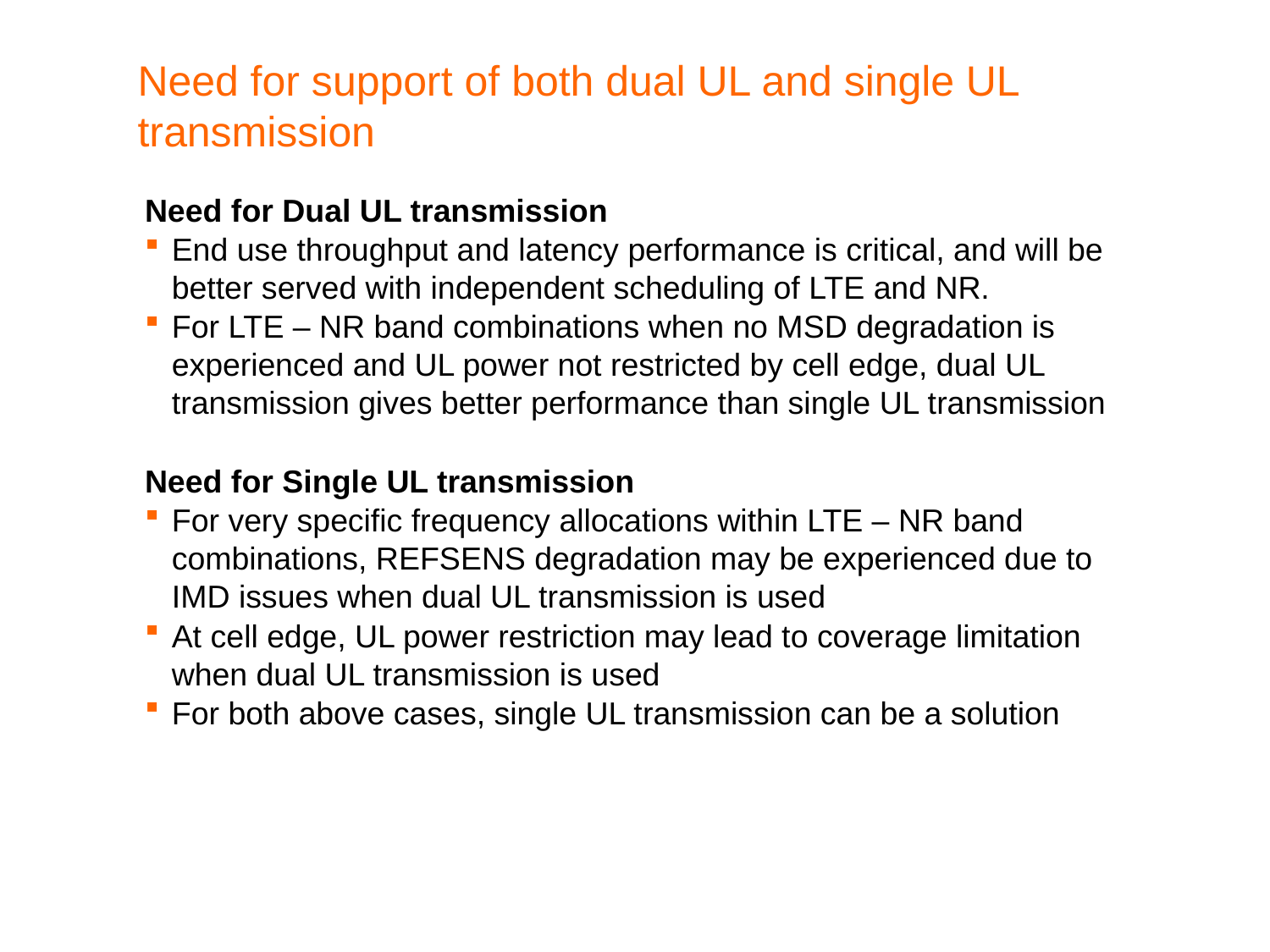

# Need for support of both dual UL and single UL transmission
Need for Dual UL transmission
End use throughput and latency performance is critical, and will be better served with independent scheduling of LTE and NR.
For LTE – NR band combinations when no MSD degradation is experienced and UL power not restricted by cell edge, dual UL transmission gives better performance than single UL transmission

Need for Single UL transmission
For very specific frequency allocations within LTE – NR band combinations, REFSENS degradation may be experienced due to IMD issues when dual UL transmission is used
At cell edge, UL power restriction may lead to coverage limitation when dual UL transmission is used
For both above cases, single UL transmission can be a solution